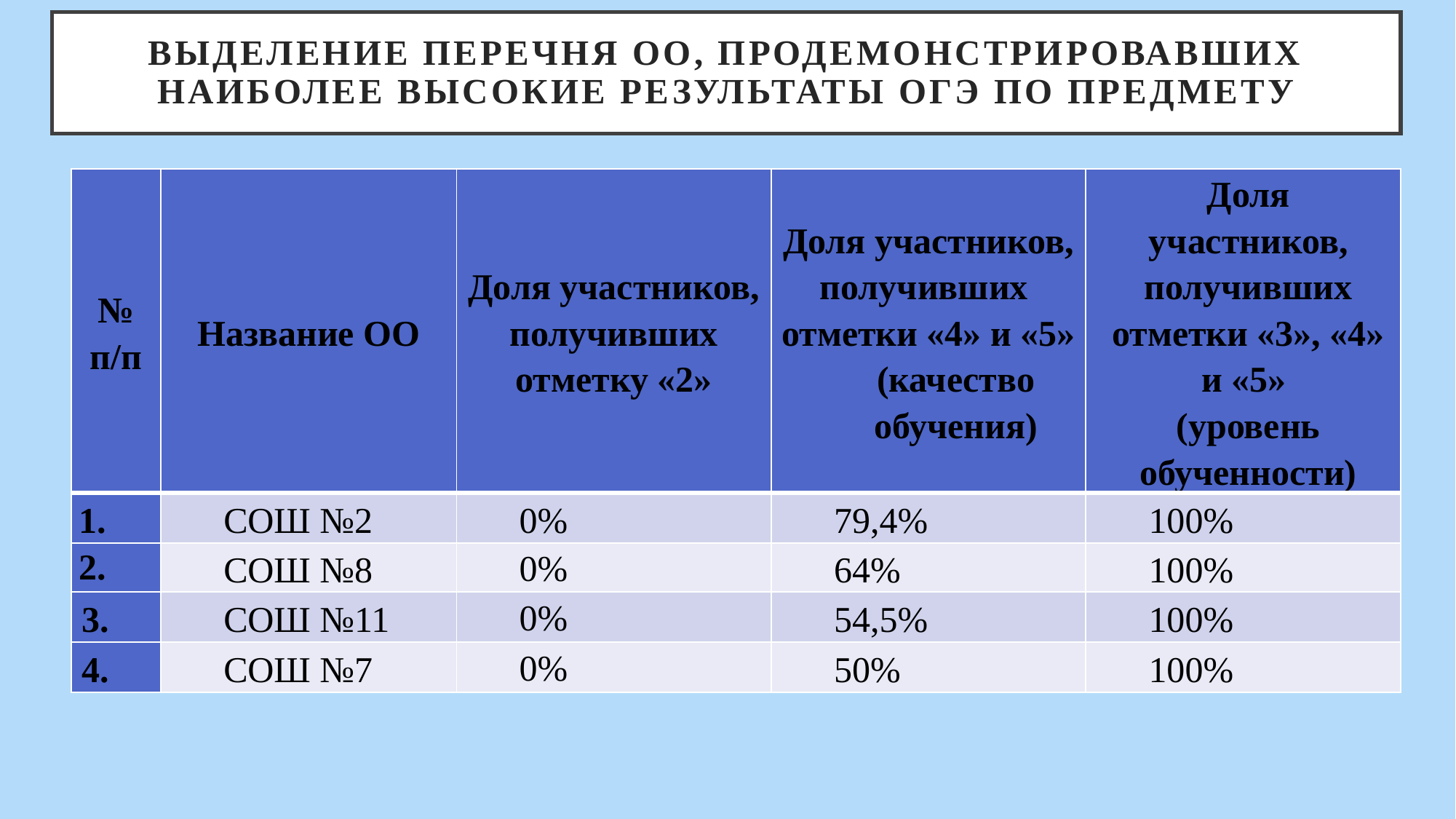

# Выделение перечня ОО, продемонстрировавших наиболее высокие результаты ОГЭ по предмету
| № п/п | Название ОО | Доля участников, получивших отметку «2» | Доля участников, получивших отметки «4» и «5» (качество обучения) | Доля участников, получивших отметки «3», «4» и «5» (уровень обученности) |
| --- | --- | --- | --- | --- |
| 1. | СОШ №2 | 0% | 79,4% | 100% |
| 2. | СОШ №8 | 0% | 64% | 100% |
| 3. | СОШ №11 | 0% | 54,5% | 100% |
| 4. | СОШ №7 | 0% | 50% | 100% |